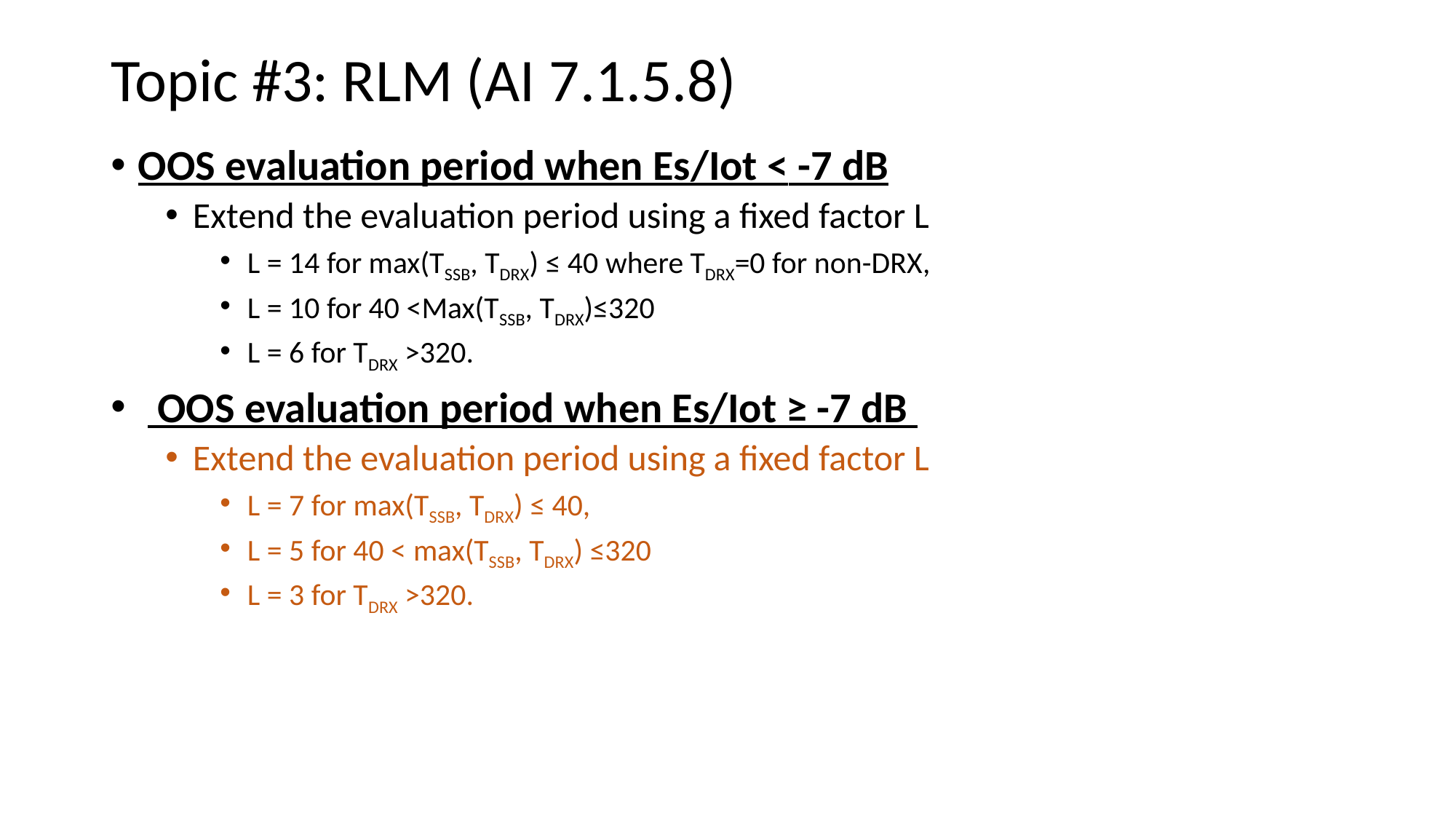

# Topic #3: RLM (AI 7.1.5.8)
OOS evaluation period when Es/Iot < -7 dB
Extend the evaluation period using a fixed factor L
L = 14 for max(TSSB, TDRX) ≤ 40 where TDRX=0 for non-DRX,
L = 10 for 40 <Max(TSSB, TDRX)≤320
L = 6 for TDRX >320.
  OOS evaluation period when Es/Iot ≥ -7 dB
Extend the evaluation period using a fixed factor L
L = 7 for max(TSSB, TDRX) ≤ 40,
L = 5 for 40 < max(TSSB, TDRX) ≤320
L = 3 for TDRX >320.